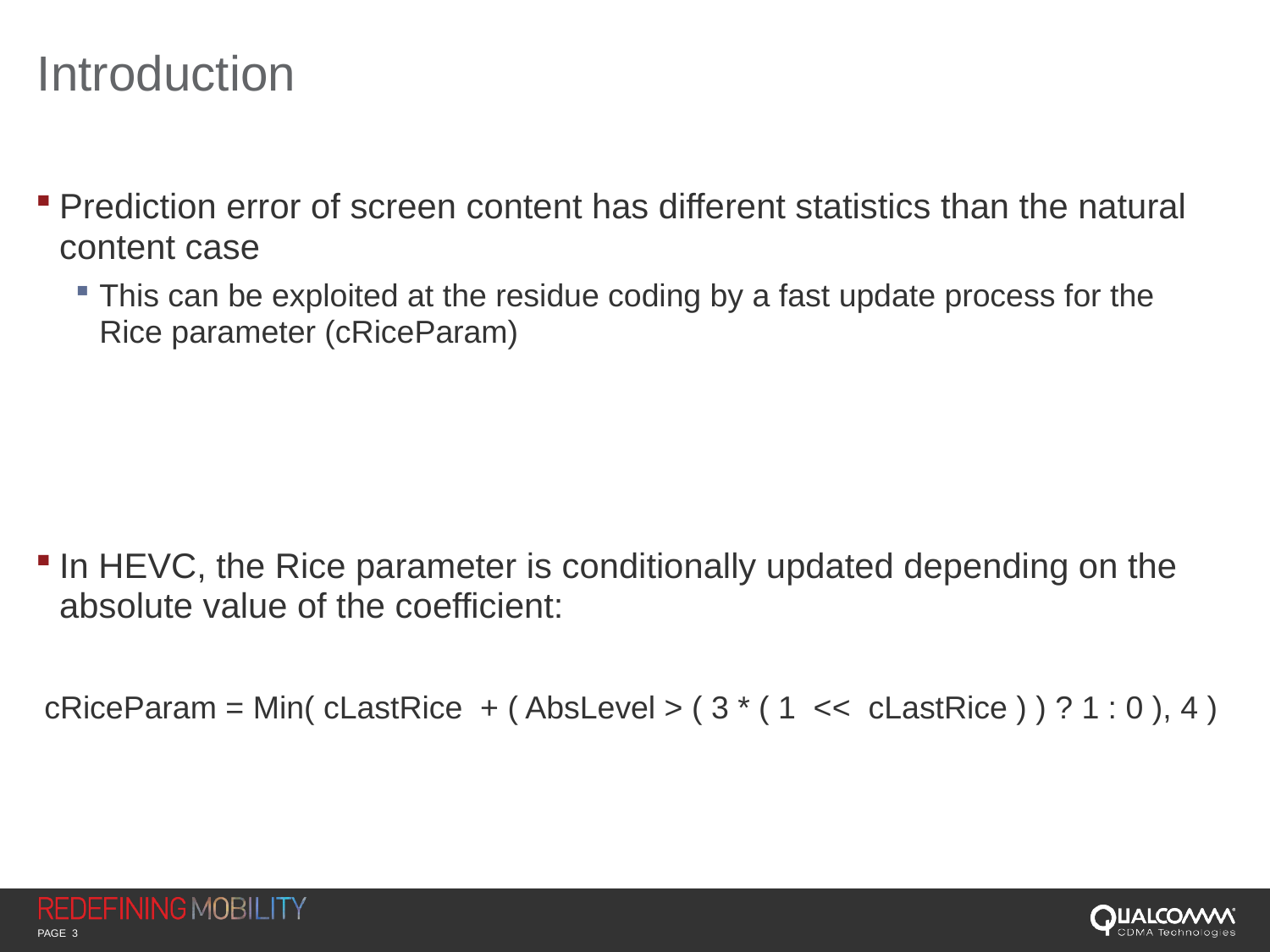

# Introduction

Prediction error of screen content has different statistics than the natural content case
This can be exploited at the residue coding by a fast update process for the Rice parameter (cRiceParam)

In HEVC, the Rice parameter is conditionally updated depending on the absolute value of the coefficient:

 cRiceParam = Min( cLastRice  + ( AbsLevel > ( 3 * ( 1  <<  cLastRice ) ) ? 1 : 0 ), 4 )